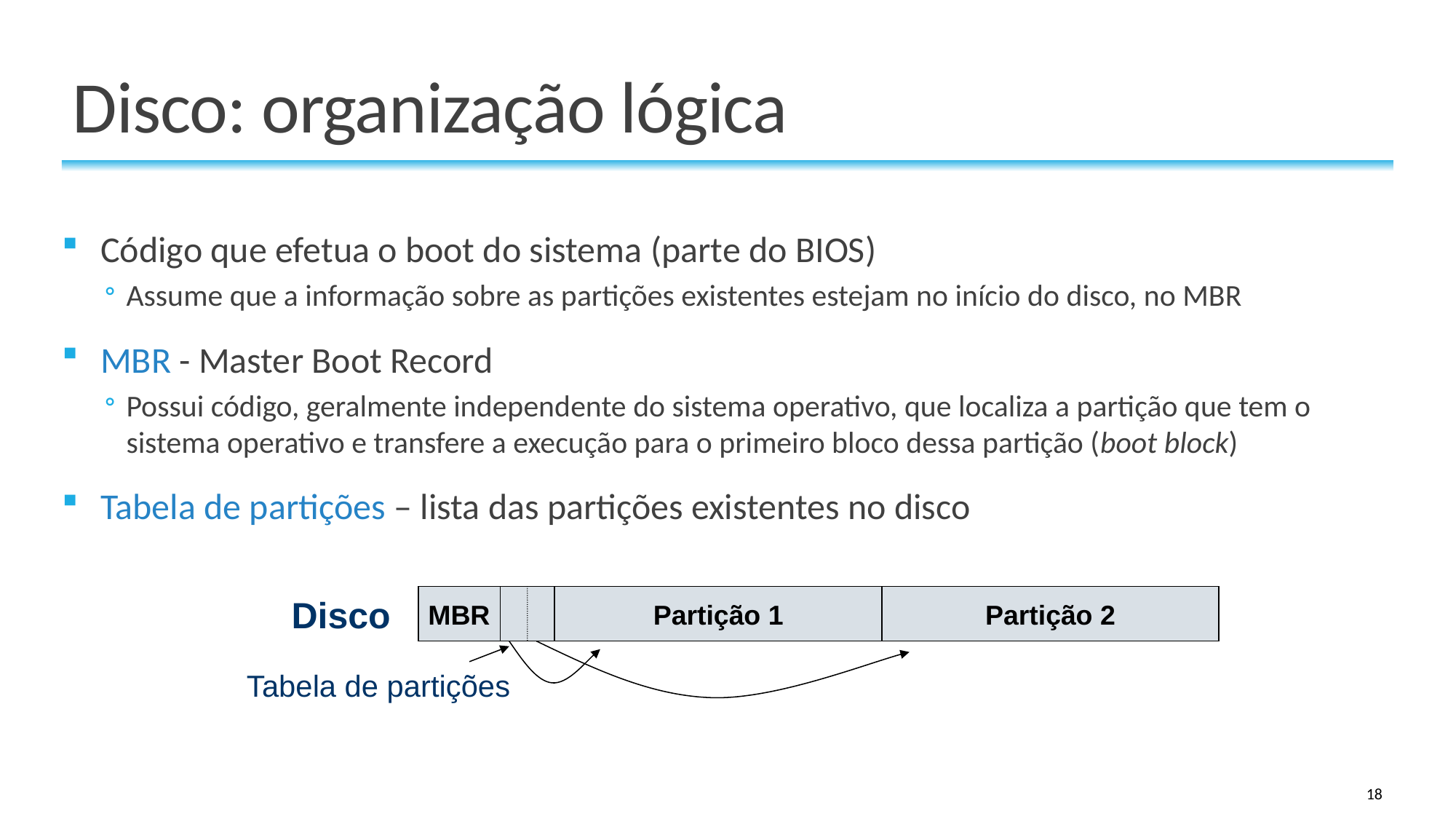

# Disco: organização lógica
Código que efetua o boot do sistema (parte do BIOS)
Assume que a informação sobre as partições existentes estejam no início do disco, no MBR
MBR - Master Boot Record
Possui código, geralmente independente do sistema operativo, que localiza a partição que tem o sistema operativo e transfere a execução para o primeiro bloco dessa partição (boot block)
Tabela de partições – lista das partições existentes no disco
Disco
MBR

Partição 1
Partição 2

Tabela de partições
18